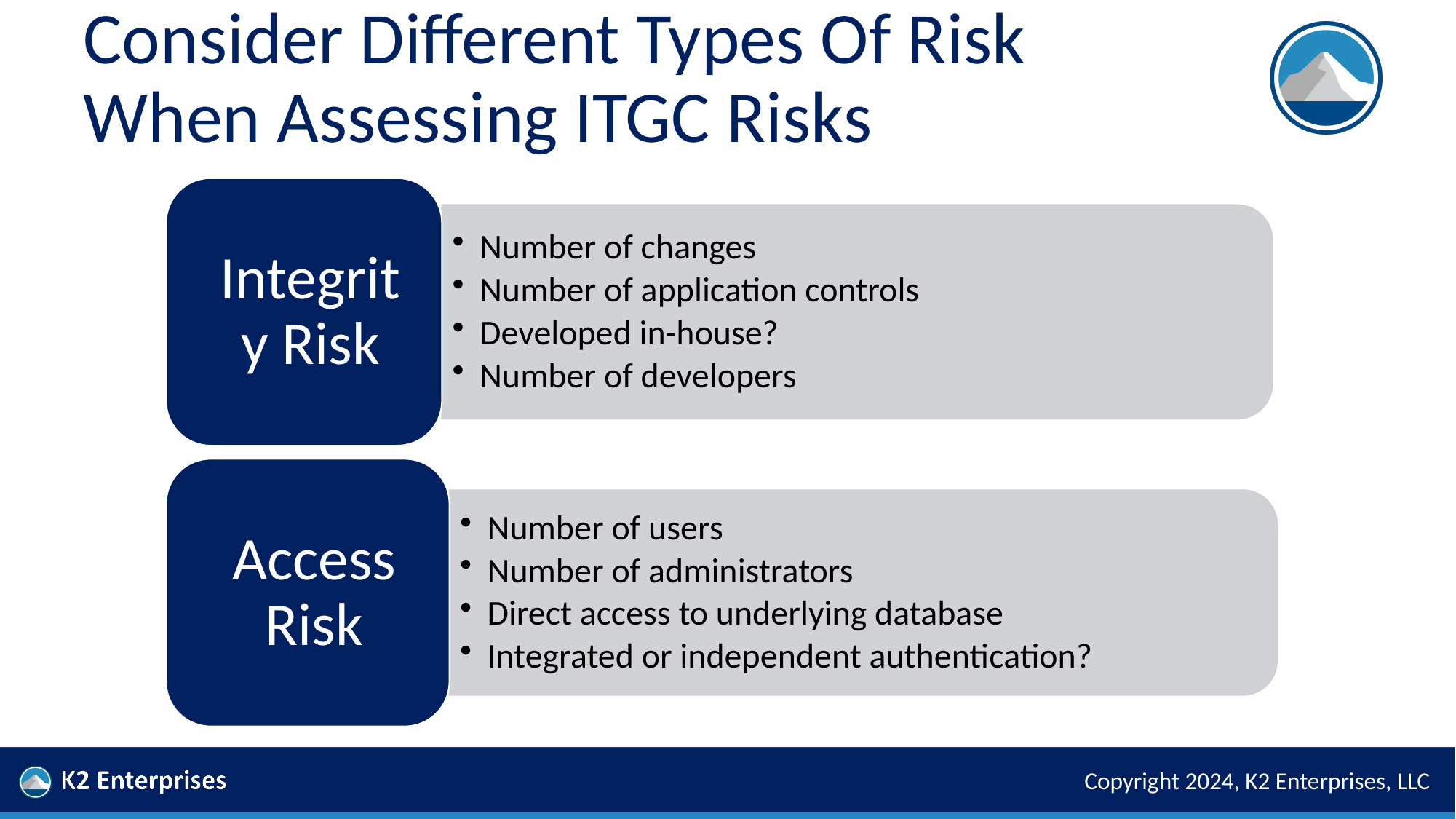

# Consider Different Types Of Risk When Assessing ITGC Risks
Number of changes
Number of application controls
Developed in-house?
Number of developers
Integrity Risk
Number of users
Number of administrators
Direct access to underlying database
Integrated or independent authentication?
Access Risk